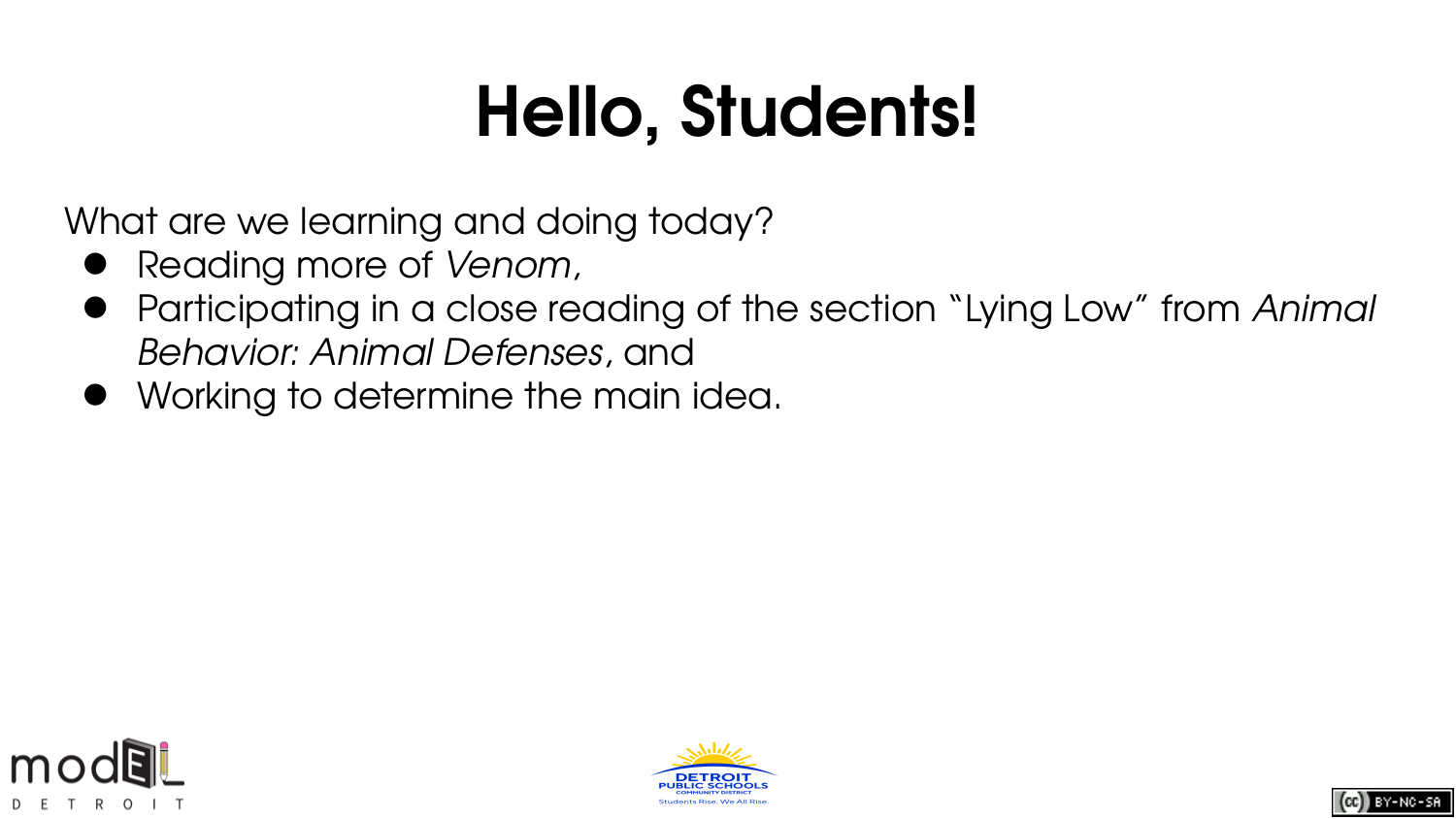

# Hello, Students!
What are we learning and doing today?
Reading more of Venom,
Participating in a close reading of the section “Lying Low” from Animal Behavior: Animal Defenses, and
Working to determine the main idea.